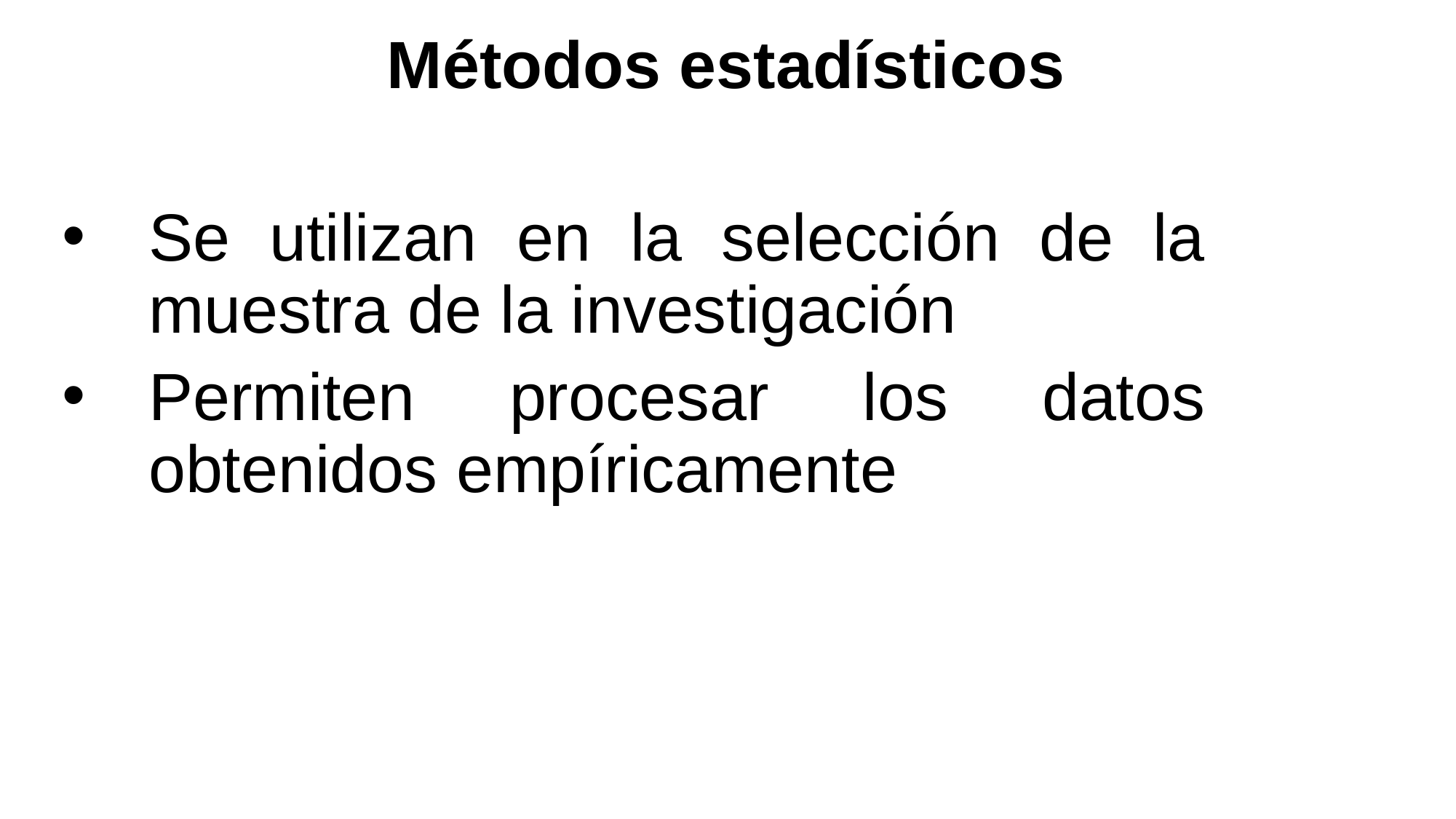

Métodos estadísticos
Se utilizan en la selección de la muestra de la investigación
Permiten procesar los datos obtenidos empíricamente